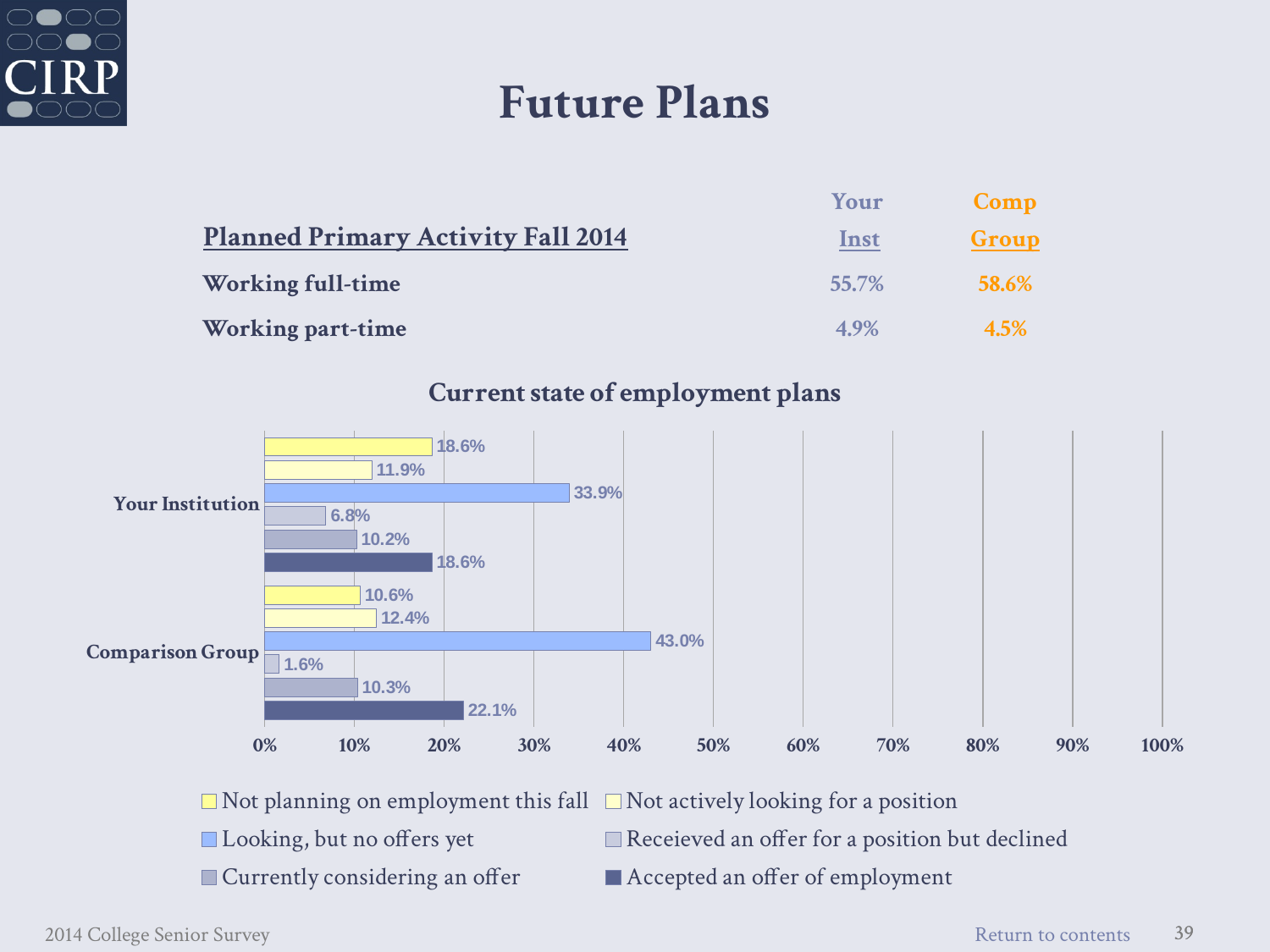

Future Plans
| Planned Primary Activity Fall 2014 | Your Inst | Comp Group |
| --- | --- | --- |
| Working full-time | 55.7% | 58.6% |
| Working part-time | 4.9% | 4.5% |

### Chart: Current state of employment plans

| Category | Accepted an offer of employment | Currently considering an offer | Receieved an offer for a position but declined | Looking, but no offers yet | Not actively looking for a position | Not planning on employment this fall |
|---|---|---|---|---|---|---|
| Comparison Group | 0.221 | 0.103 | 0.016 | 0.43 | 0.124 | 0.106 |
| Your Institution | 0.186 | 0.102 | 0.068 | 0.339 | 0.119 | 0.186 |
2014 College Senior Survey
39
39